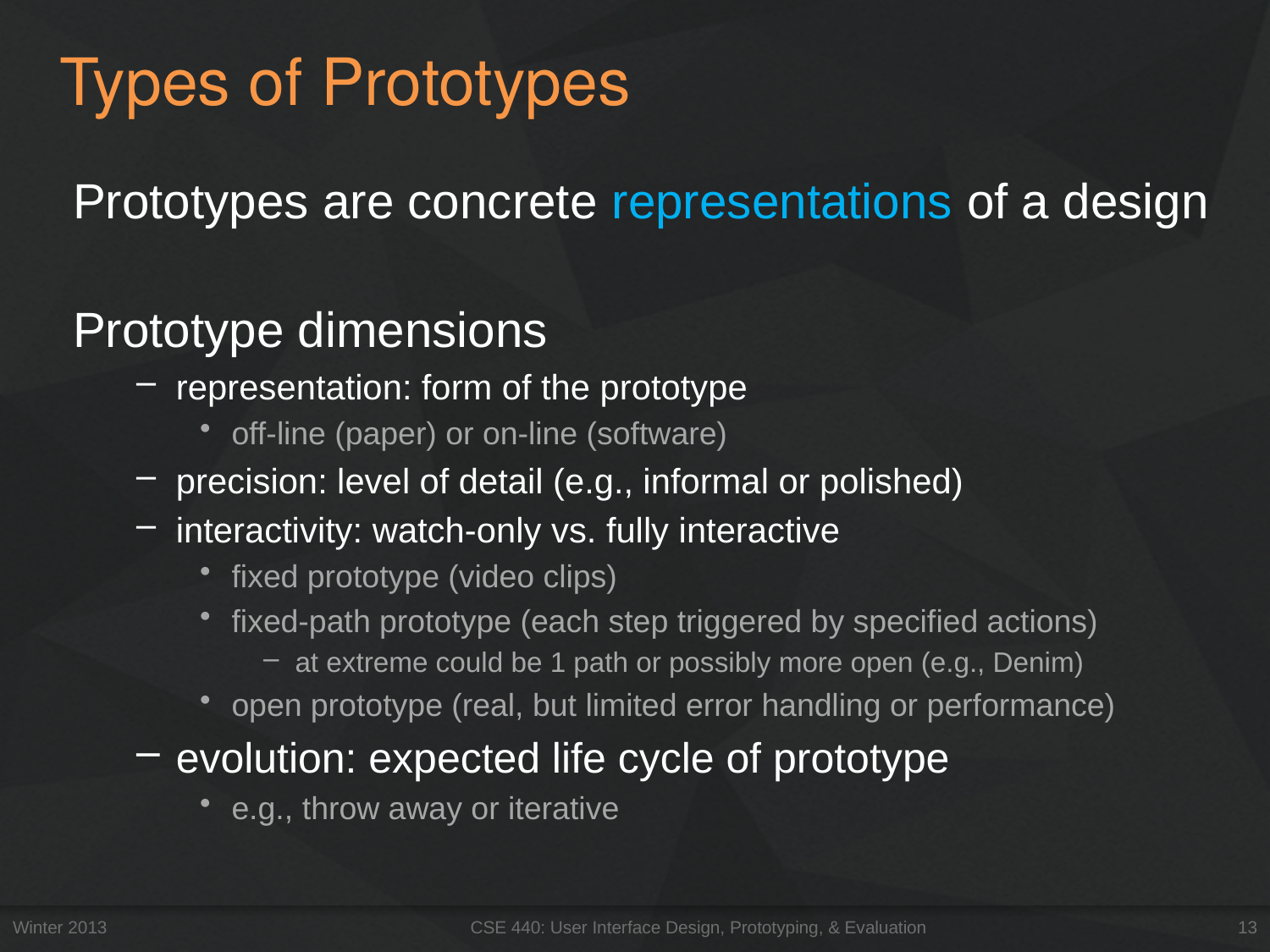

# Types of Prototypes
Prototypes are concrete representations of a design
Prototype dimensions
representation: form of the prototype
off-line (paper) or on-line (software)
precision: level of detail (e.g., informal or polished)
interactivity: watch-only vs. fully interactive
fixed prototype (video clips)
fixed-path prototype (each step triggered by specified actions)
at extreme could be 1 path or possibly more open (e.g., Denim)
open prototype (real, but limited error handling or performance)
evolution: expected life cycle of prototype
e.g., throw away or iterative
Winter 2013
CSE 440: User Interface Design, Prototyping, & Evaluation
13